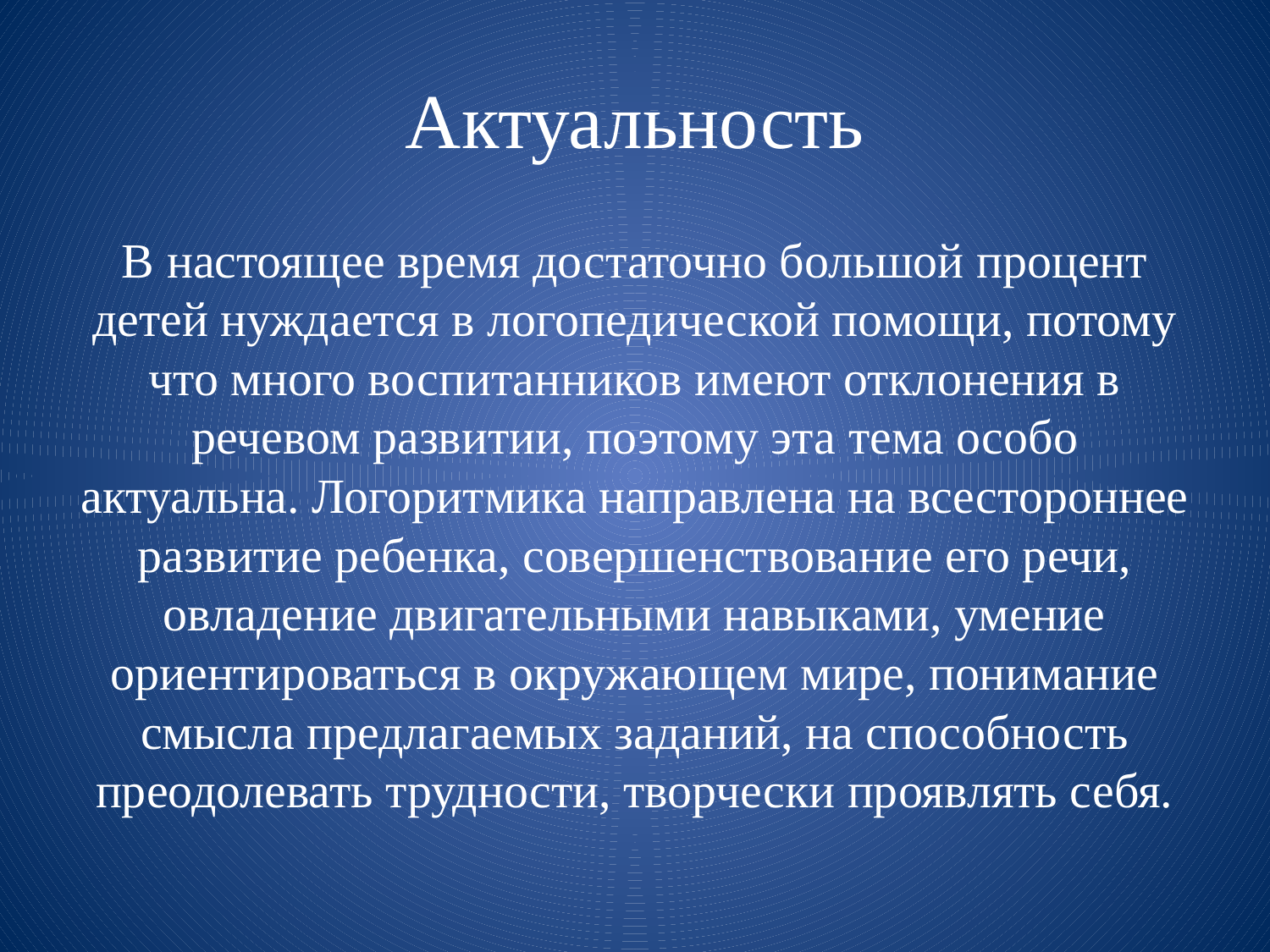

# Актуальность
В настоящее время достаточно большой процент детей нуждается в логопедической помощи, потому что много воспитанников имеют отклонения в речевом развитии, поэтому эта тема особо актуальна. Логоритмика направлена на всестороннее развитие ребенка, совершенствование его речи, овладение двигательными навыками, умение ориентироваться в окружающем мире, понимание смысла предлагаемых заданий, на способность преодолевать трудности, творчески проявлять себя.